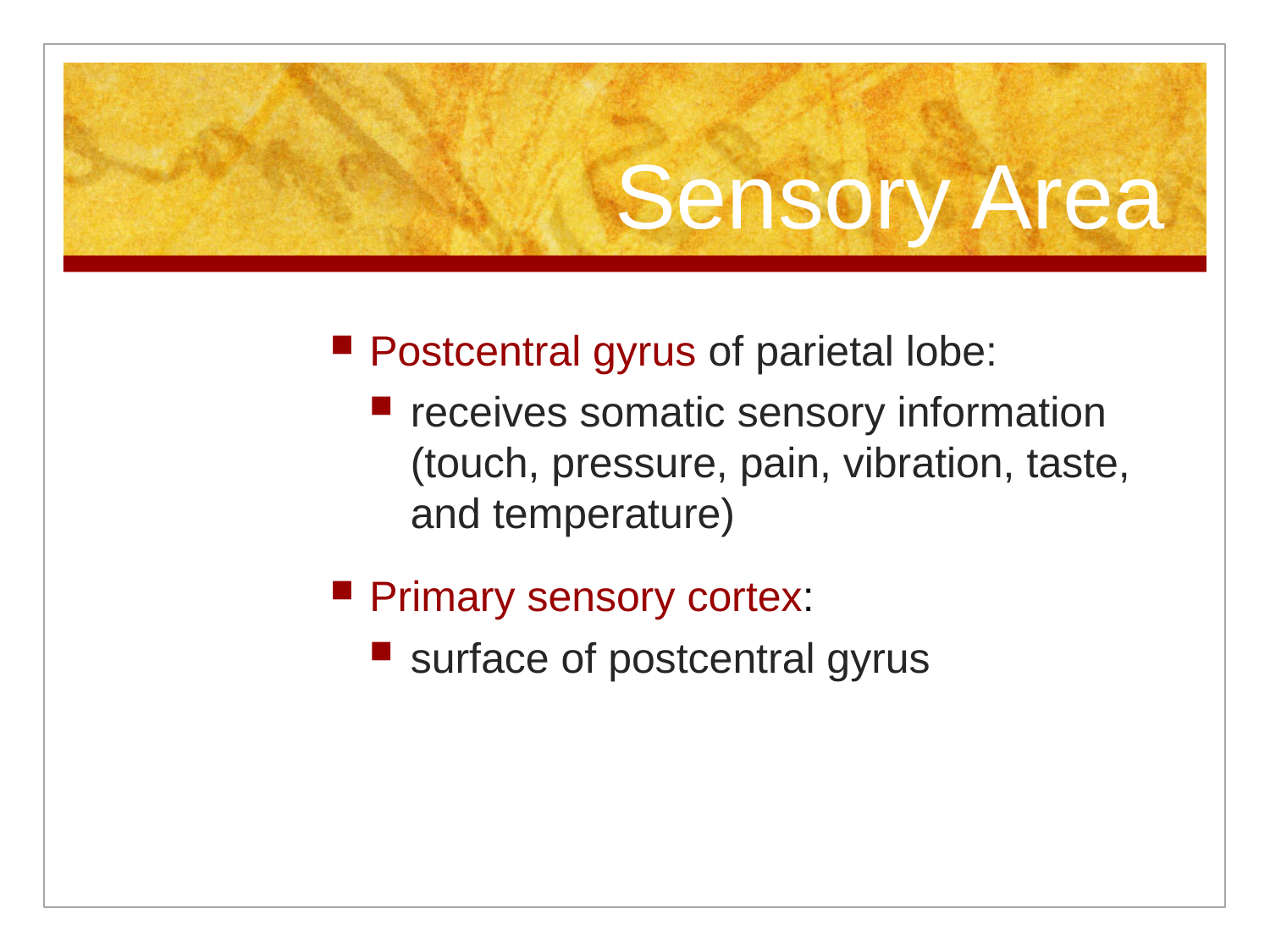

# Sensory Area
Postcentral gyrus of parietal lobe:
receives somatic sensory information (touch, pressure, pain, vibration, taste, and temperature)
Primary sensory cortex:
surface of postcentral gyrus